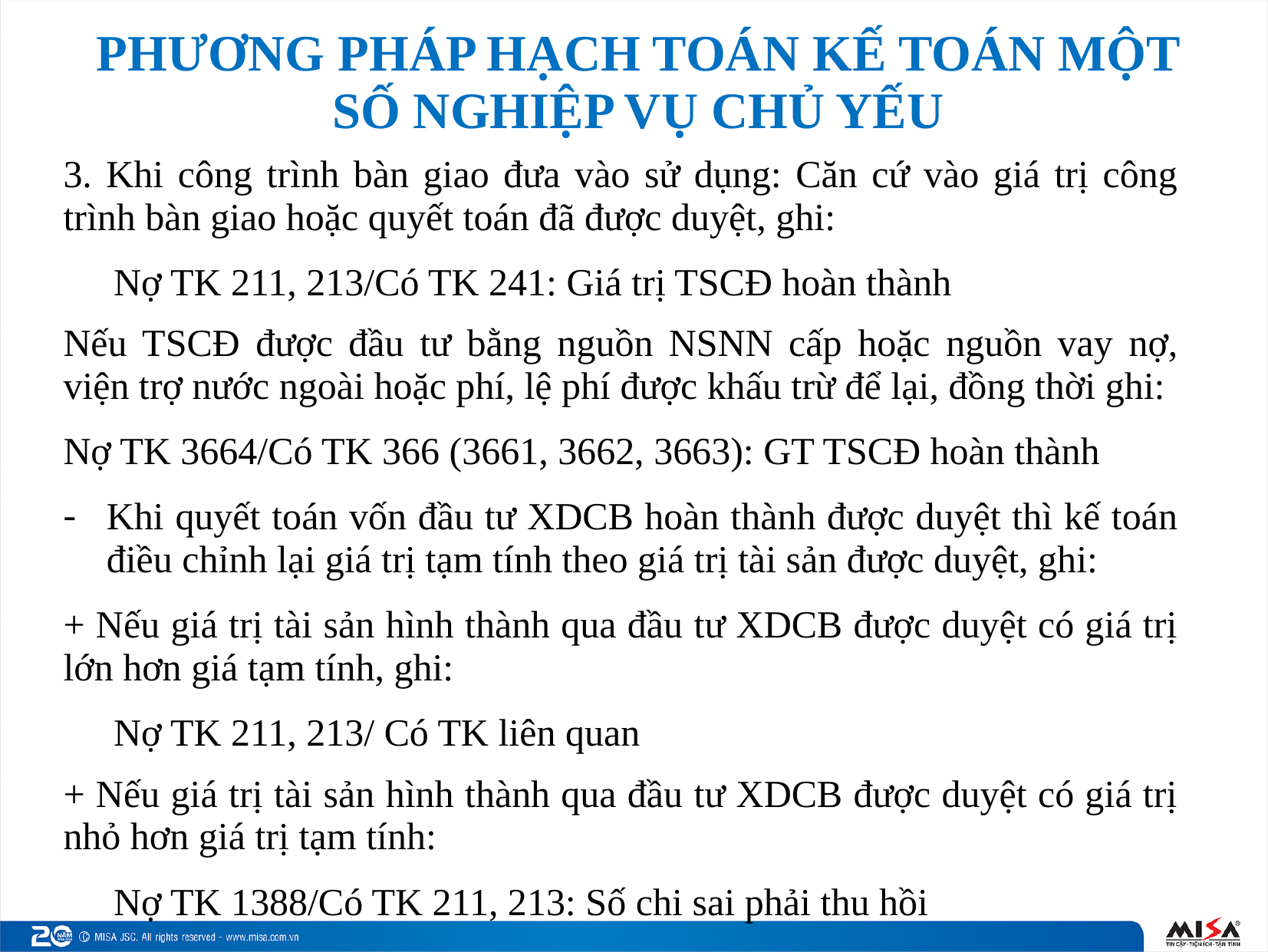

# PHƯƠNG PHÁP HẠCH TOÁN KẾ TOÁN MỘT SỐ NGHIỆP VỤ CHỦ YẾU
3. Khi công trình bàn giao đưa vào sử dụng: Căn cứ vào giá trị công trình bàn giao hoặc quyết toán đã được duyệt, ghi:
Nợ TK 211, 213/Có TK 241: Giá trị TSCĐ hoàn thành
Nếu TSCĐ được đầu tư bằng nguồn NSNN cấp hoặc nguồn vay nợ, viện trợ nước ngoài hoặc phí, lệ phí được khấu trừ để lại, đồng thời ghi:
Nợ TK 3664/Có TK 366 (3661, 3662, 3663): GT TSCĐ hoàn thành
Khi quyết toán vốn đầu tư XDCB hoàn thành được duyệt thì kế toán điều chỉnh lại giá trị tạm tính theo giá trị tài sản được duyệt, ghi:
+ Nếu giá trị tài sản hình thành qua đầu tư XDCB được duyệt có giá trị lớn hơn giá tạm tính, ghi:
Nợ TK 211, 213/ Có TK liên quan
+ Nếu giá trị tài sản hình thành qua đầu tư XDCB được duyệt có giá trị nhỏ hơn giá trị tạm tính:
Nợ TK 1388/Có TK 211, 213: Số chi sai phải thu hồi